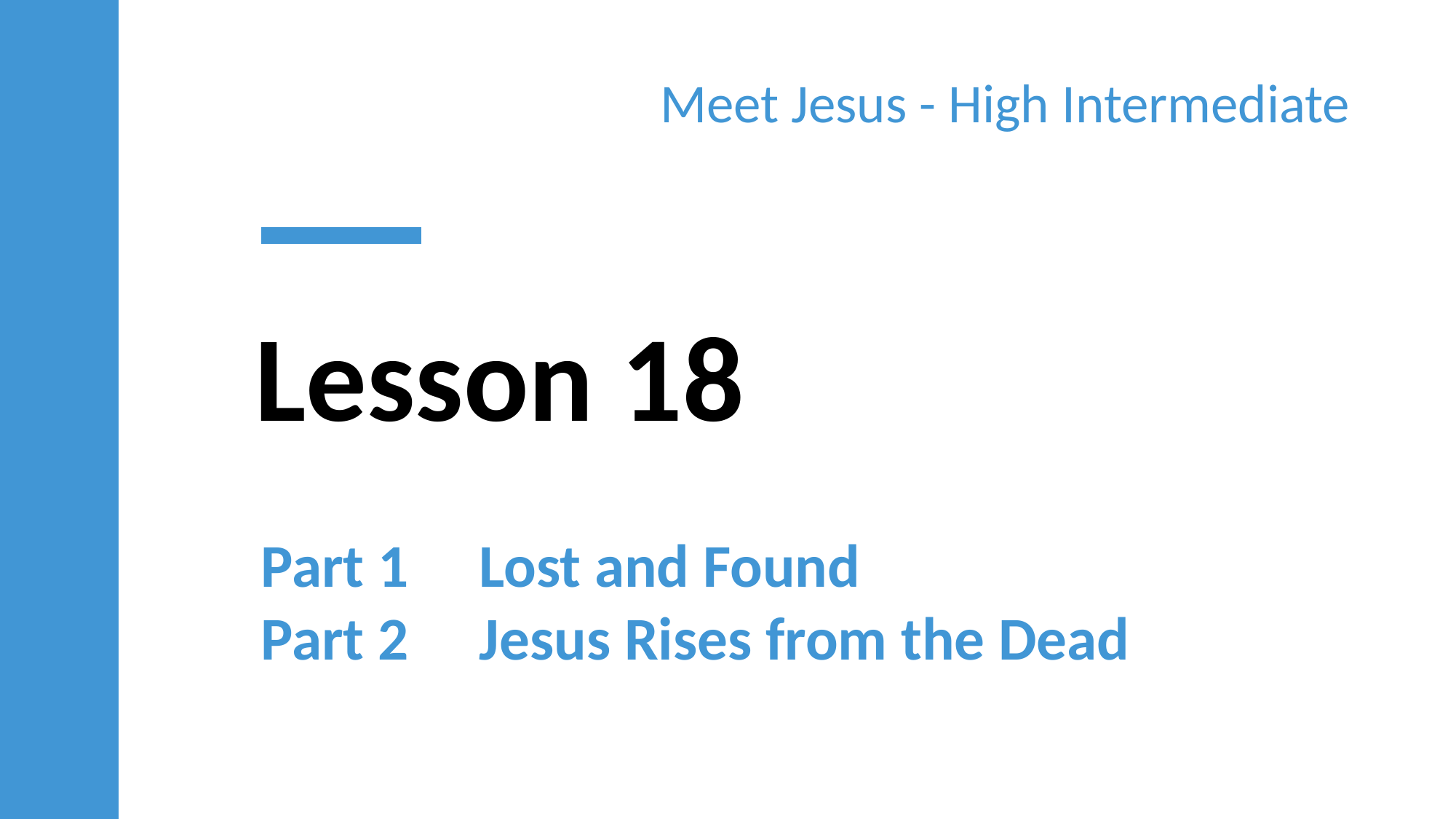

Meet Jesus - High Intermediate
Lesson 18
Part 1	Lost and Found
Part 2	Jesus Rises from the Dead